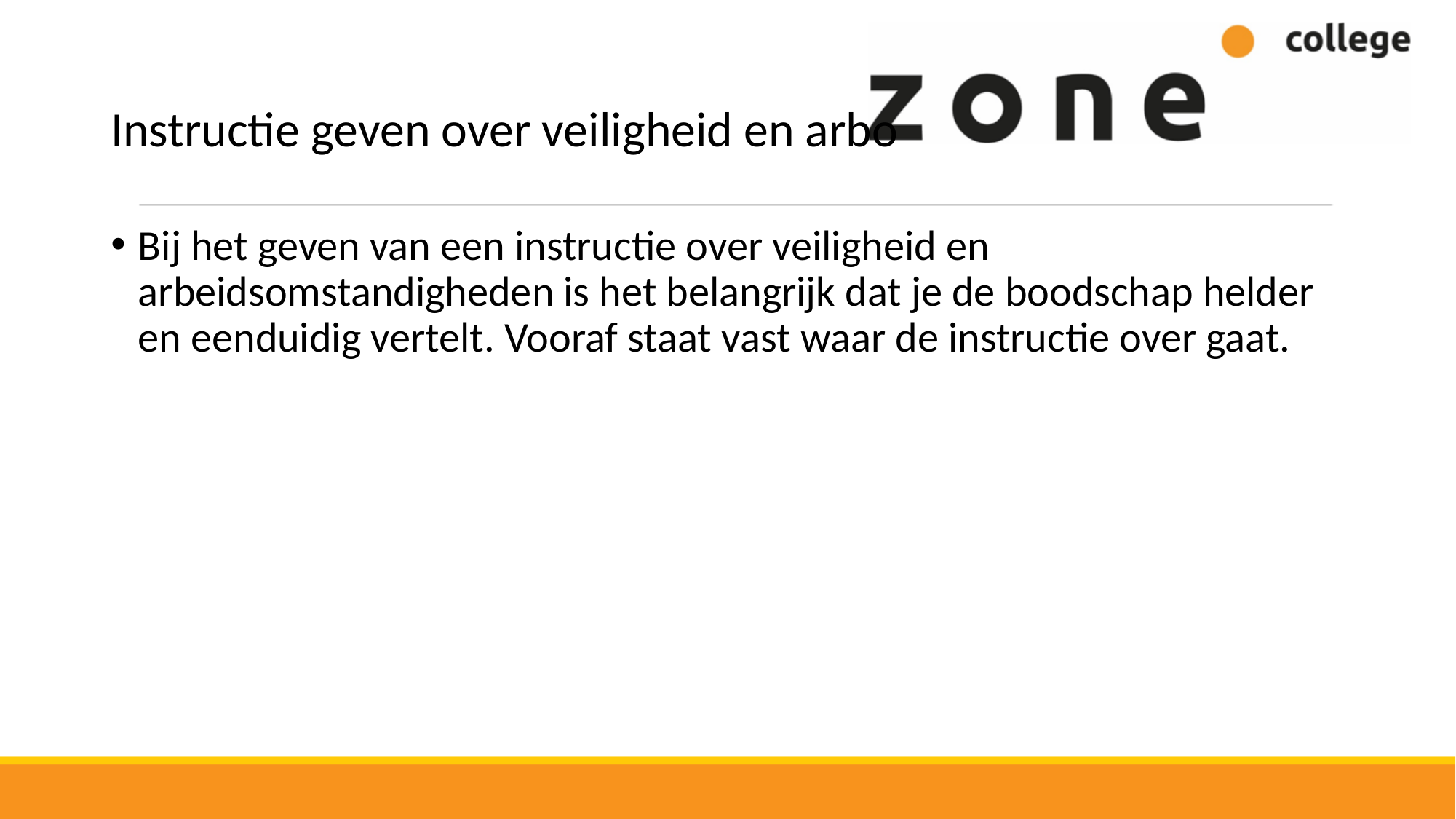

# Instructie geven over veiligheid en arbo
Bij het geven van een instructie over veiligheid en arbeidsomstandigheden is het belangrijk dat je de boodschap helder en eenduidig vertelt. Vooraf staat vast waar de instructie over gaat.